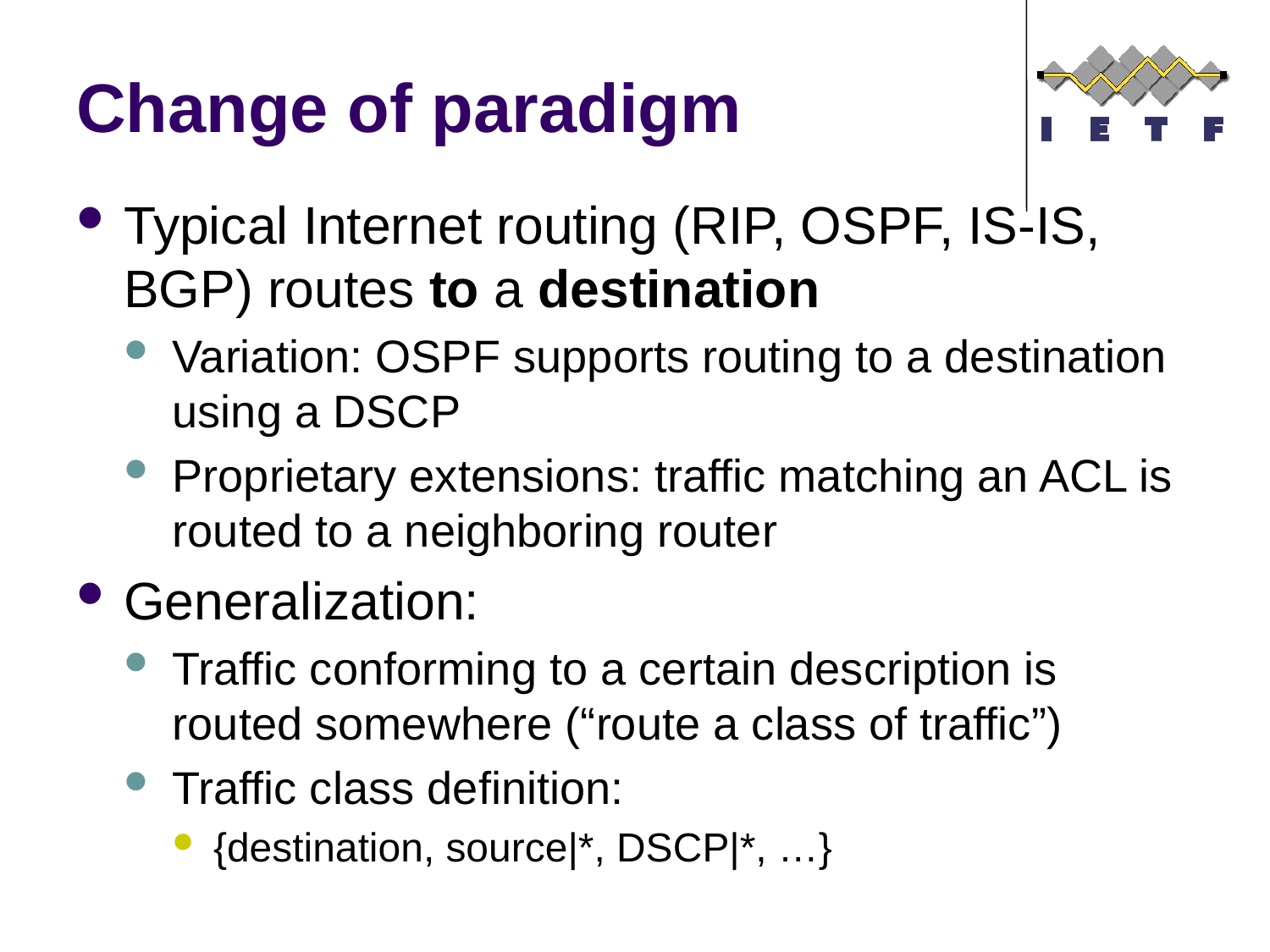

# Change of paradigm
Typical Internet routing (RIP, OSPF, IS-IS, BGP) routes to a destination
Variation: OSPF supports routing to a destination using a DSCP
Proprietary extensions: traffic matching an ACL is routed to a neighboring router
Generalization:
Traffic conforming to a certain description is routed somewhere (“route a class of traffic”)
Traffic class definition:
{destination, source|*, DSCP|*, …}